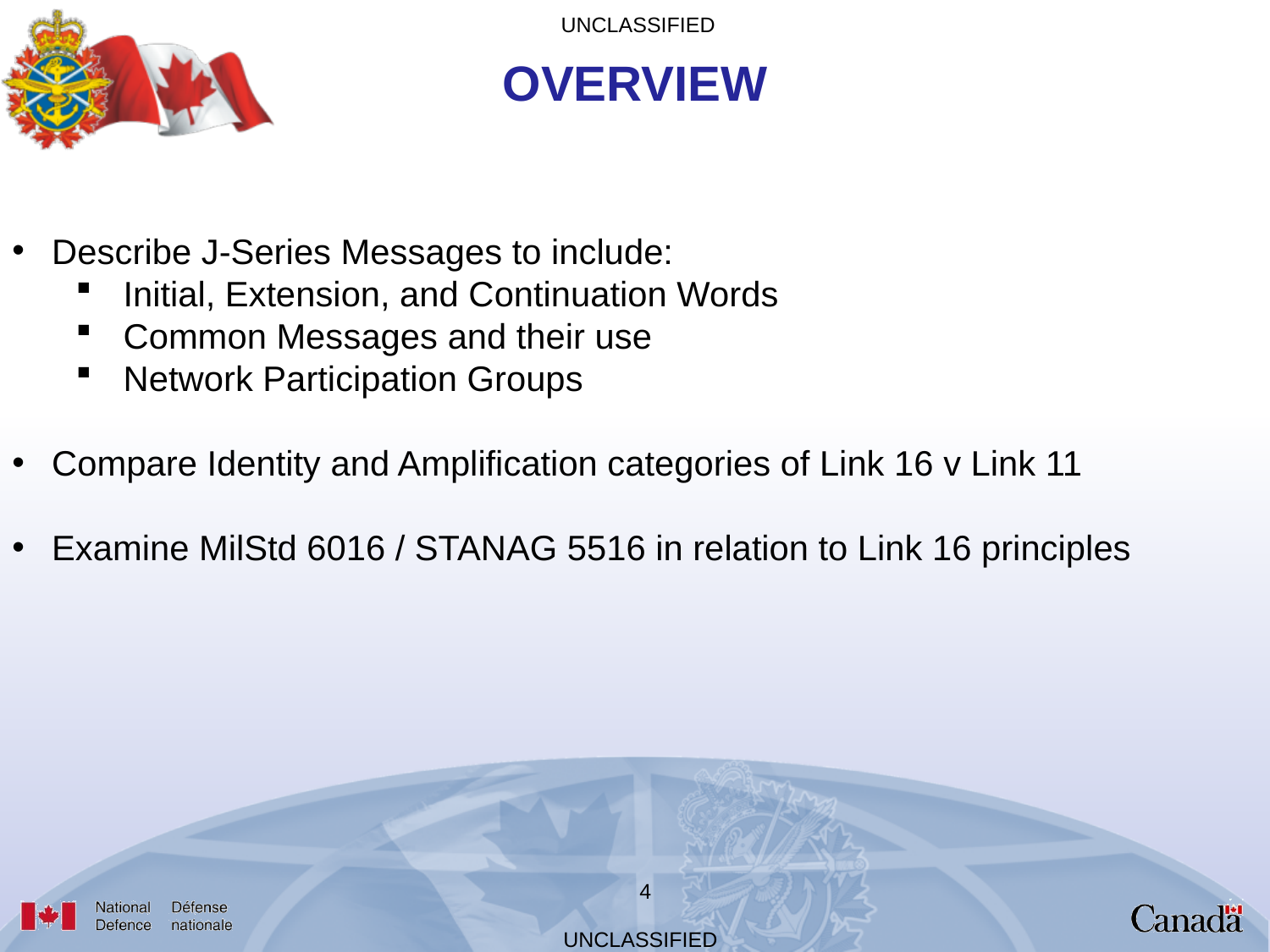

OVERVIEW
Describe J-Series Messages to include:
Initial, Extension, and Continuation Words
Common Messages and their use
Network Participation Groups

Compare Identity and Amplification categories of Link 16 v Link 11

Examine MilStd 6016 / STANAG 5516 in relation to Link 16 principles